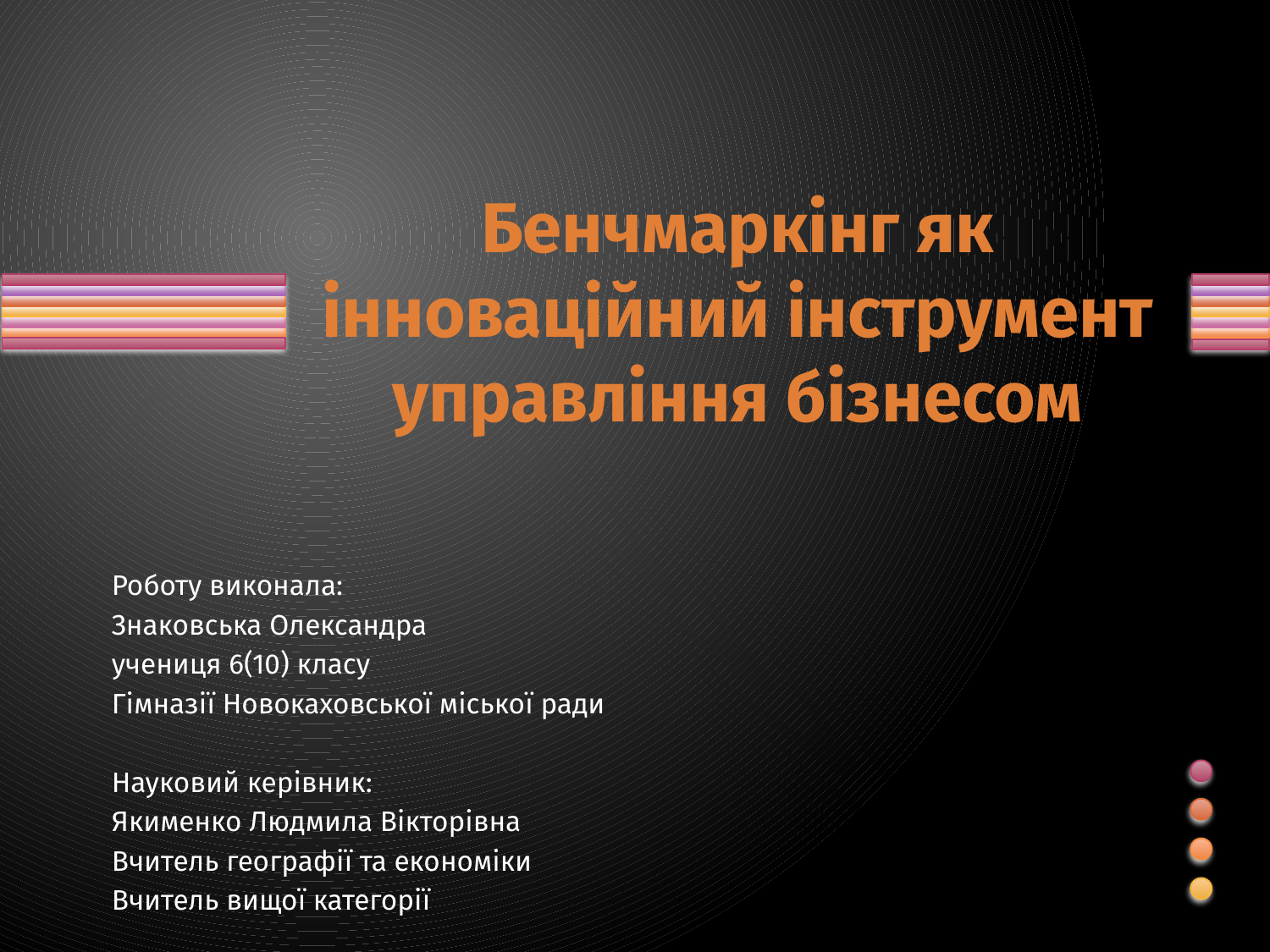

# Бенчмаркінг як інноваційний інструмент управління бізнесом

Роботу виконала:
Знаковська Олександра
учениця 6(10) класу
Гімназії Новокаховської міської ради

Науковий керівник:
Якименко Людмила Вікторівна
Вчитель географії та економіки
Вчитель вищої категорії